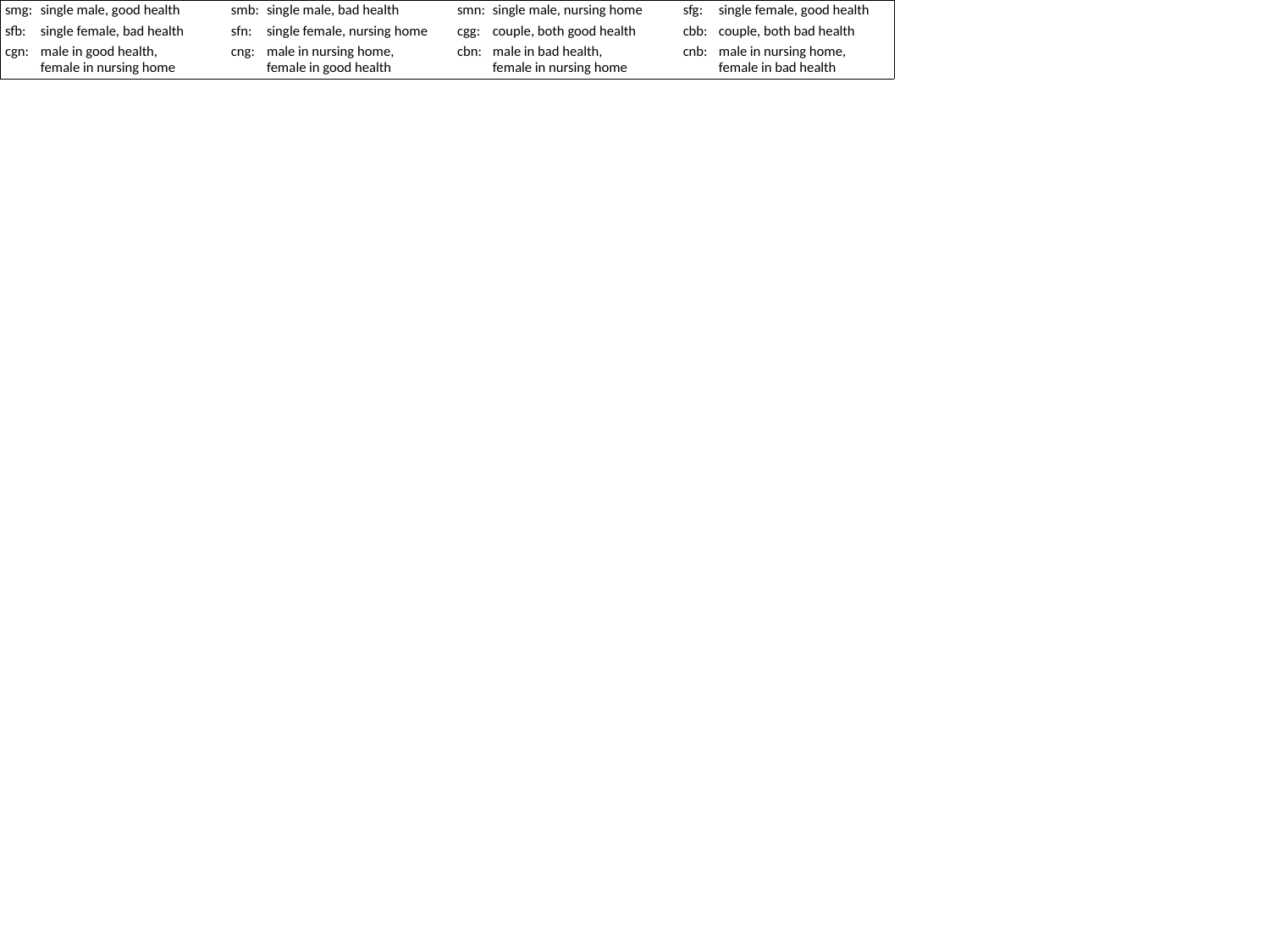

| smg: | single male, good health | smb: | single male, bad health | smn: | single male, nursing home | sfg: | single female, good health |
| --- | --- | --- | --- | --- | --- | --- | --- |
| sfb: | single female, bad health | sfn: | single female, nursing home | cgg: | couple, both good health | cbb: | couple, both bad health |
| cgn: | male in good health, female in nursing home | cng: | male in nursing home, female in good health | cbn: | male in bad health, female in nursing home | cnb: | male in nursing home, female in bad health |